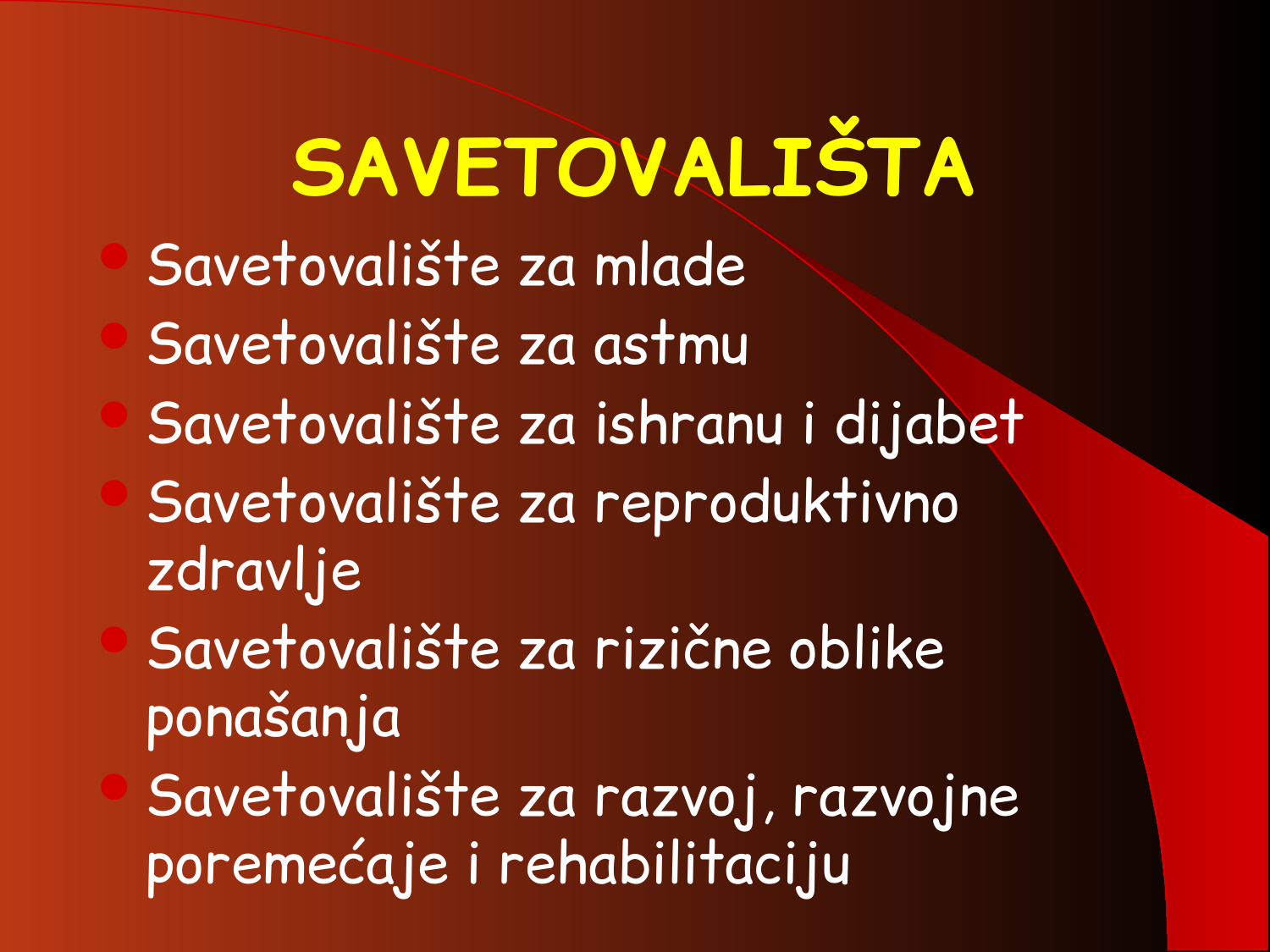

# SAVETOVALIŠTA
Savetovalište za mlade
Savetovalište za astmu
Savetovalište za ishranu i dijabet
Savetovalište za reproduktivno zdravlje
Savetovalište za rizične oblike ponašanja
Savetovalište za razvoj, razvojne poremećaje i rehabilitaciju